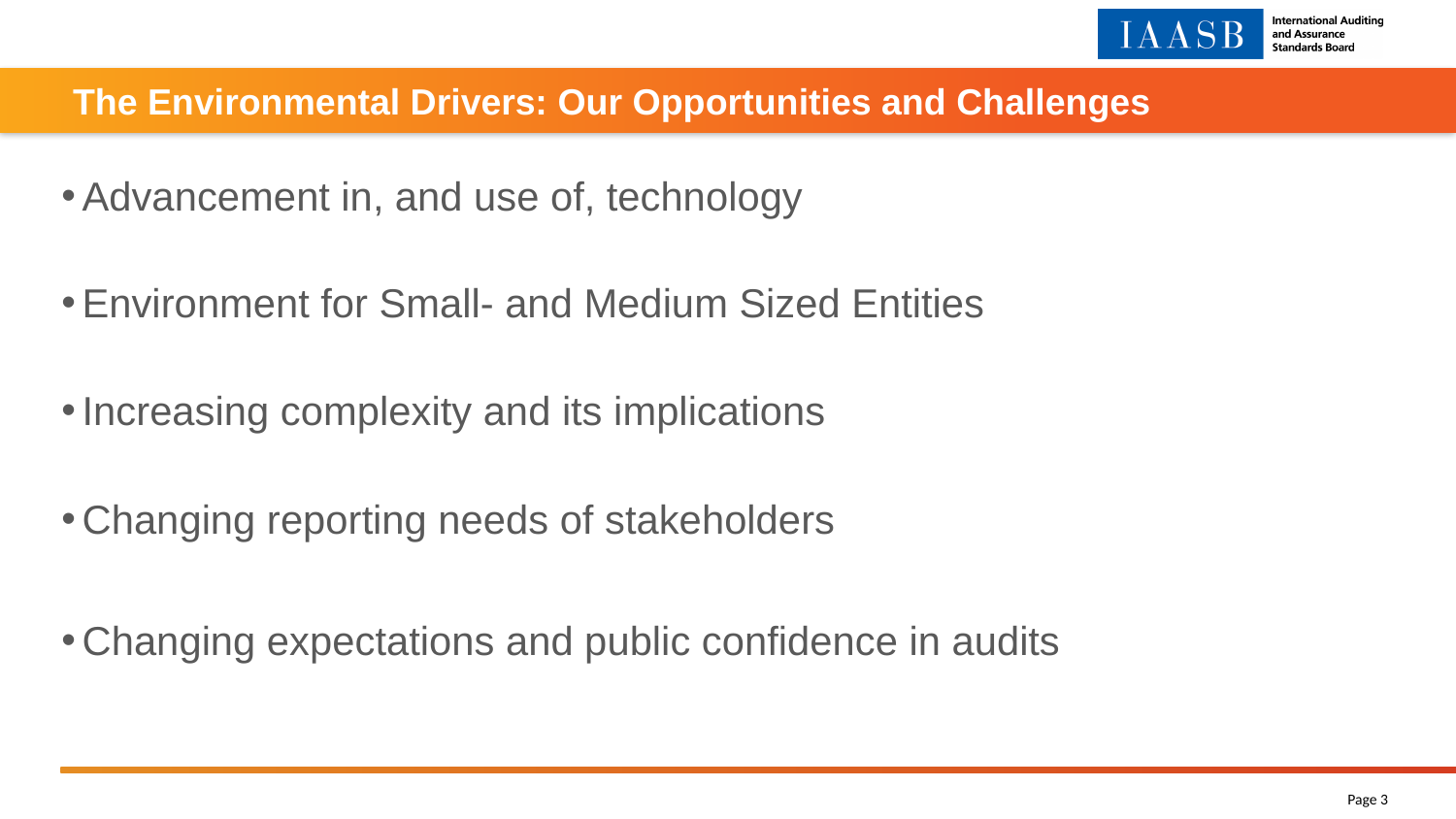

# The Environmental Drivers: Our Opportunities and Challenges
Advancement in, and use of, technology
Environment for Small- and Medium Sized Entities
Increasing complexity and its implications
Changing reporting needs of stakeholders
Changing expectations and public confidence in audits
Page 3